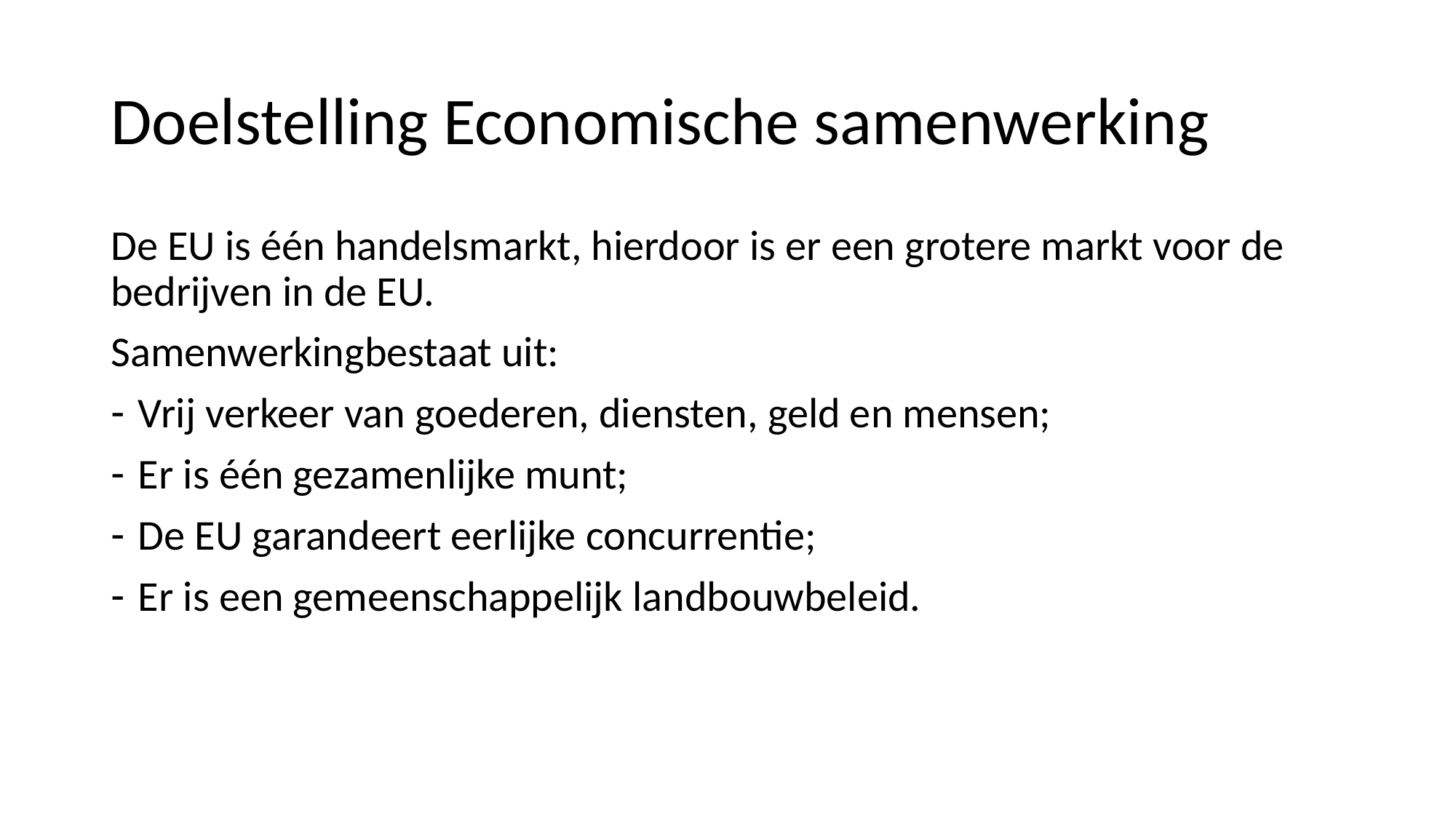

# Doelstelling Economische samenwerking
De EU is één handelsmarkt, hierdoor is er een grotere markt voor de bedrijven in de EU.
Samenwerkingbestaat uit:
Vrij verkeer van goederen, diensten, geld en mensen;
Er is één gezamenlijke munt;
De EU garandeert eerlijke concurrentie;
Er is een gemeenschappelijk landbouwbeleid.